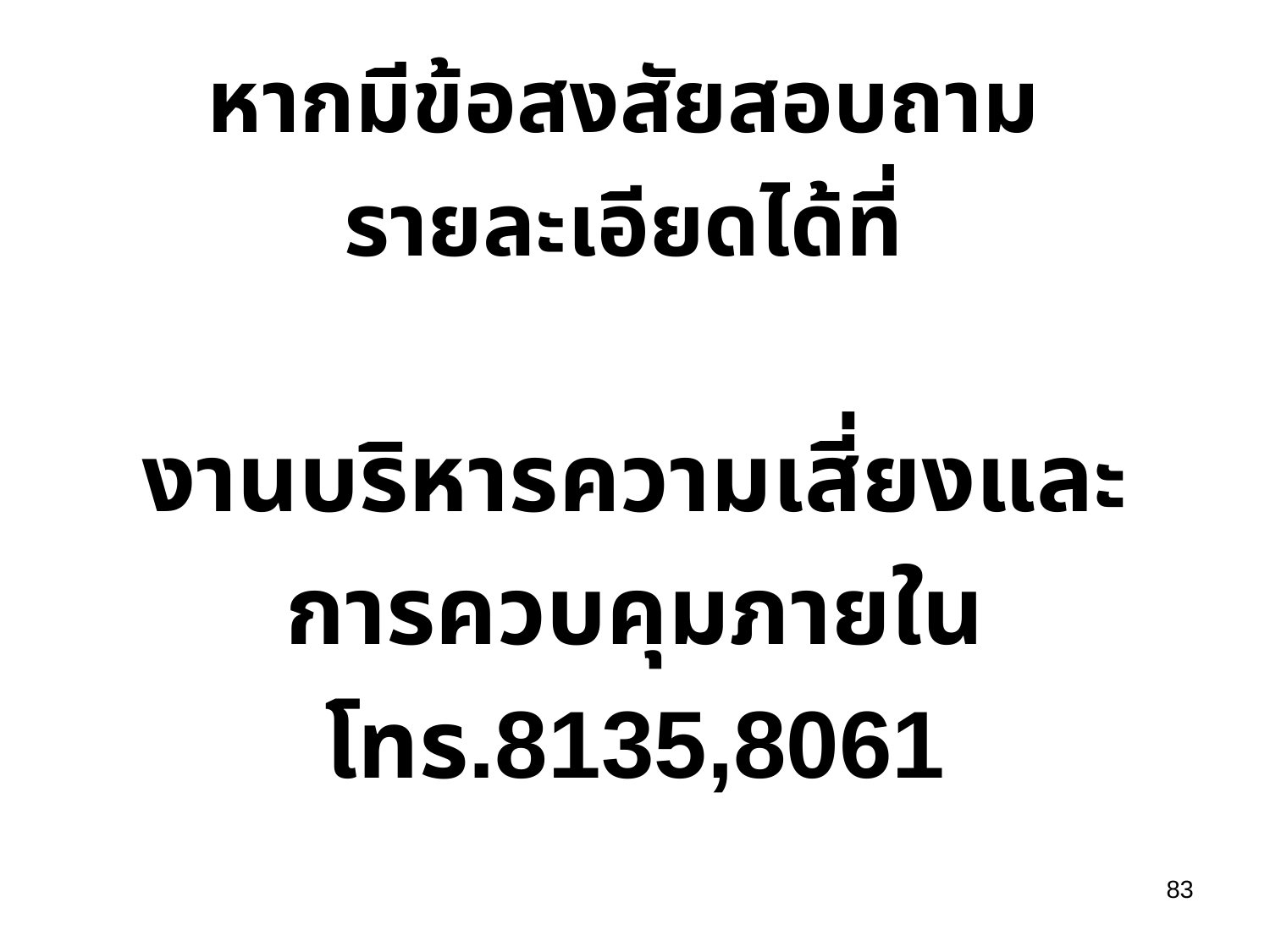

# หากมีข้อสงสัยสอบถาม
รายละเอียดได้ที่

งานบริหารความเสี่ยงและ
การควบคุมภายใน
โทร.8135,8061

83